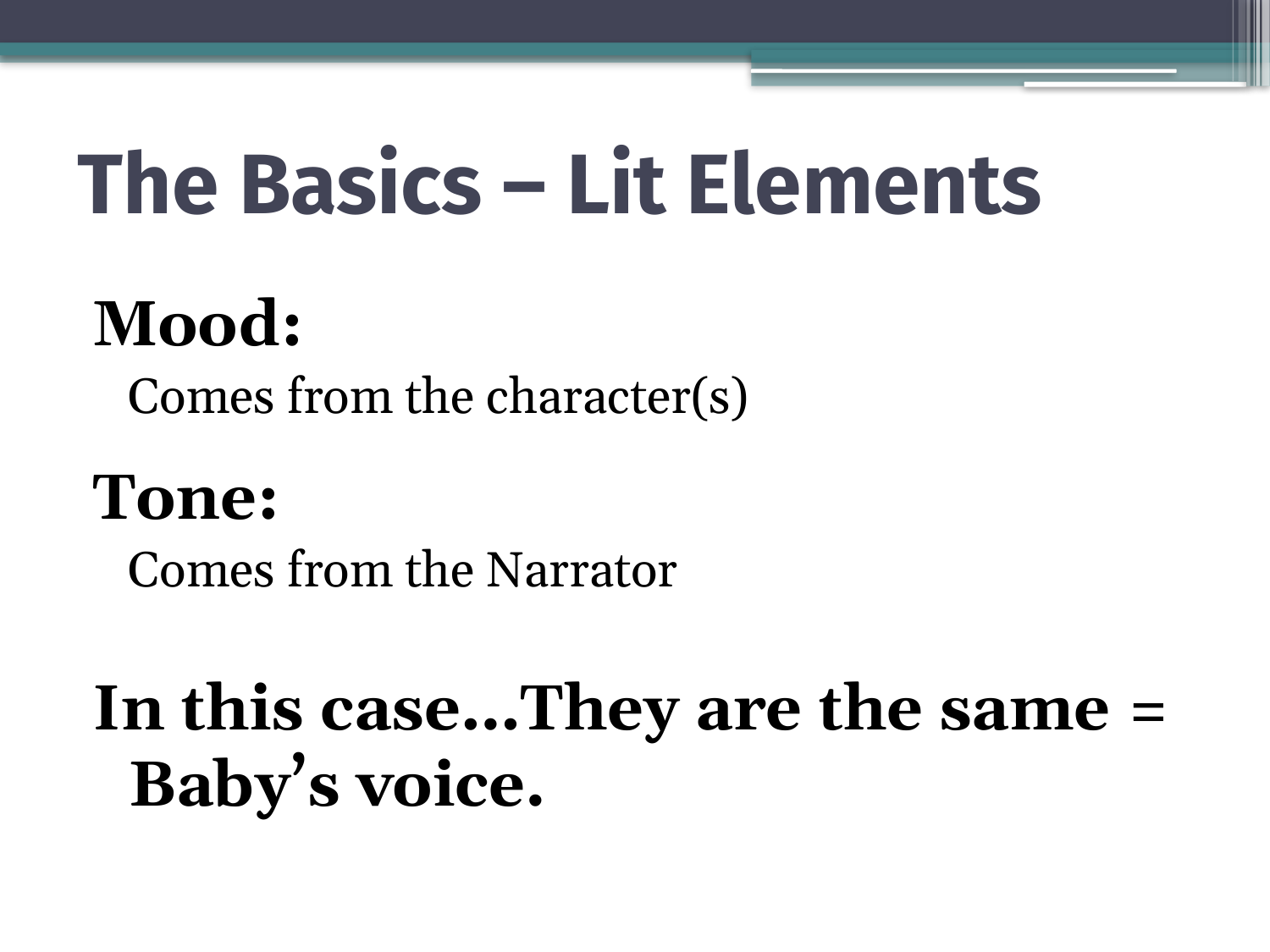

# The Basics – Lit Elements
Mood:
	Comes from the character(s)

Tone:
	Comes from the Narrator

In this case…They are the same = Baby’s voice.